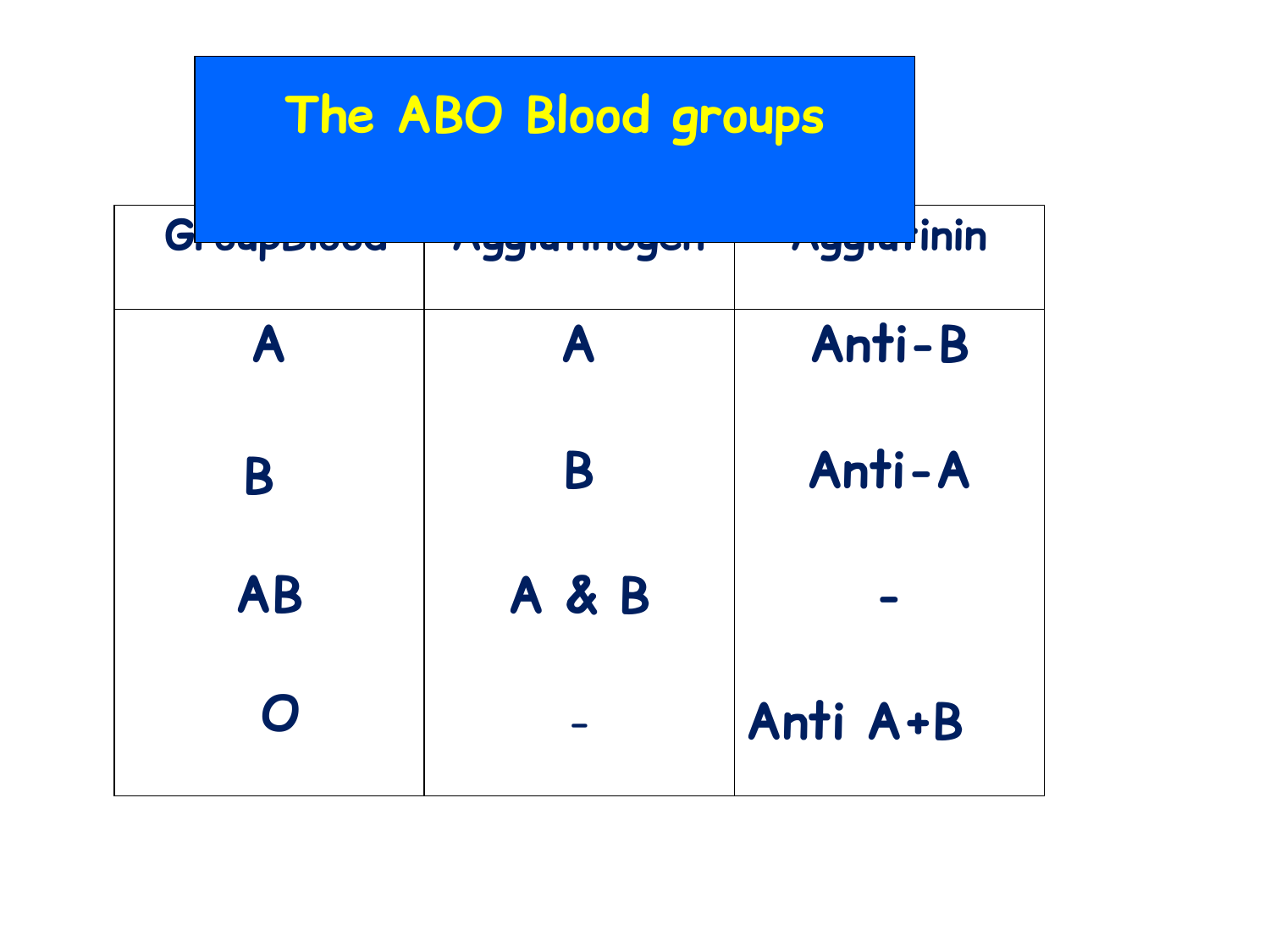

# The ABO Blood groups
| GroupBlood | Agglutinogen | Agglutinin |
| --- | --- | --- |
| A B AB O | A B A & B - | Anti-B Anti-A - Anti A+B |